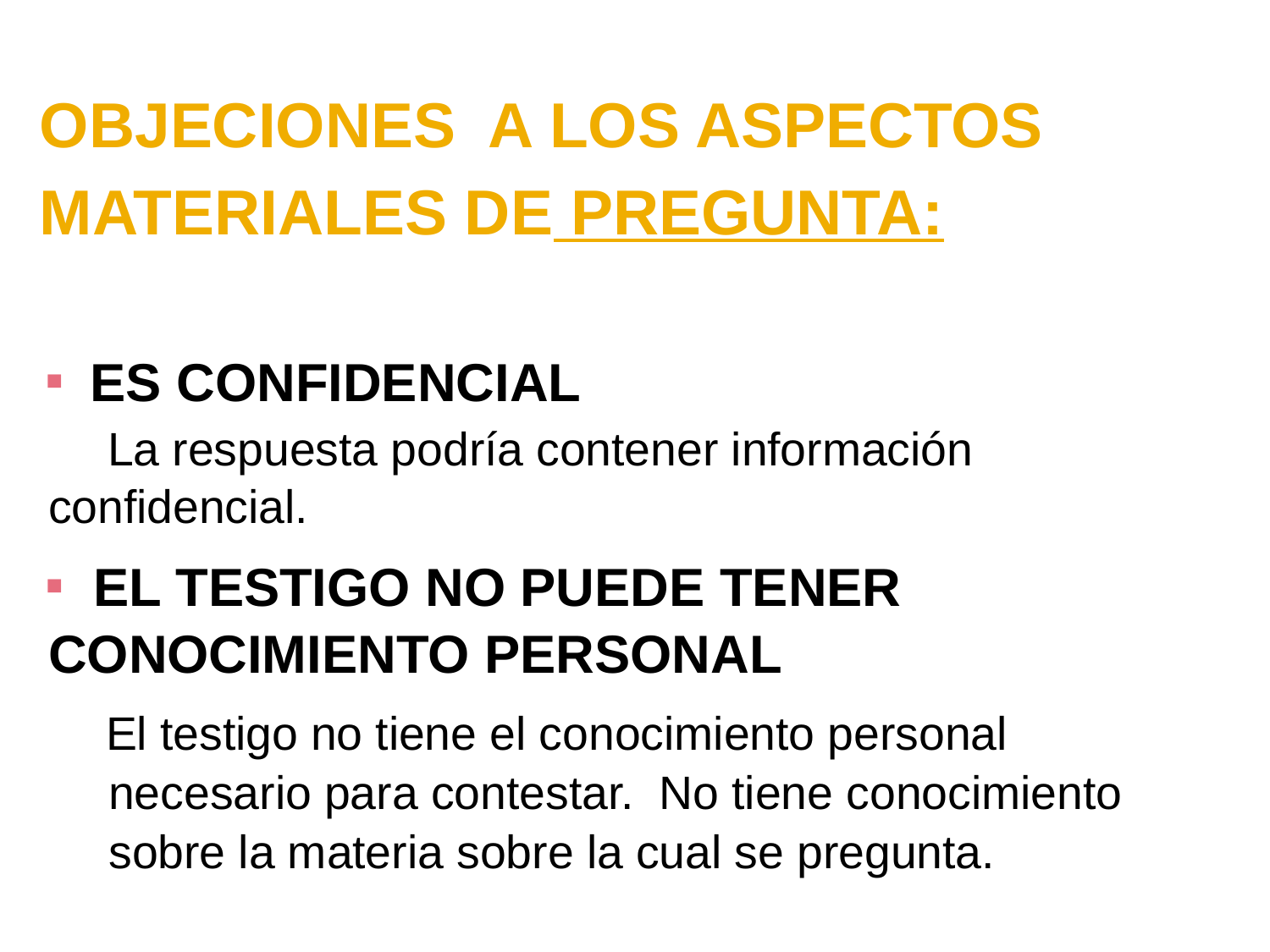

OBJECIONES  A LOS ASPECTOS
MATERIALES DE PREGUNTA:

  ES CONFIDENCIAL
    La respuesta podría contener información confidencial.
  EL TESTIGO NO PUEDE TENER     CONOCIMIENTO PERSONAL
El testigo no tiene el conocimiento personal necesario para contestar.  No tiene conocimiento sobre la materia sobre la cual se pregunta.